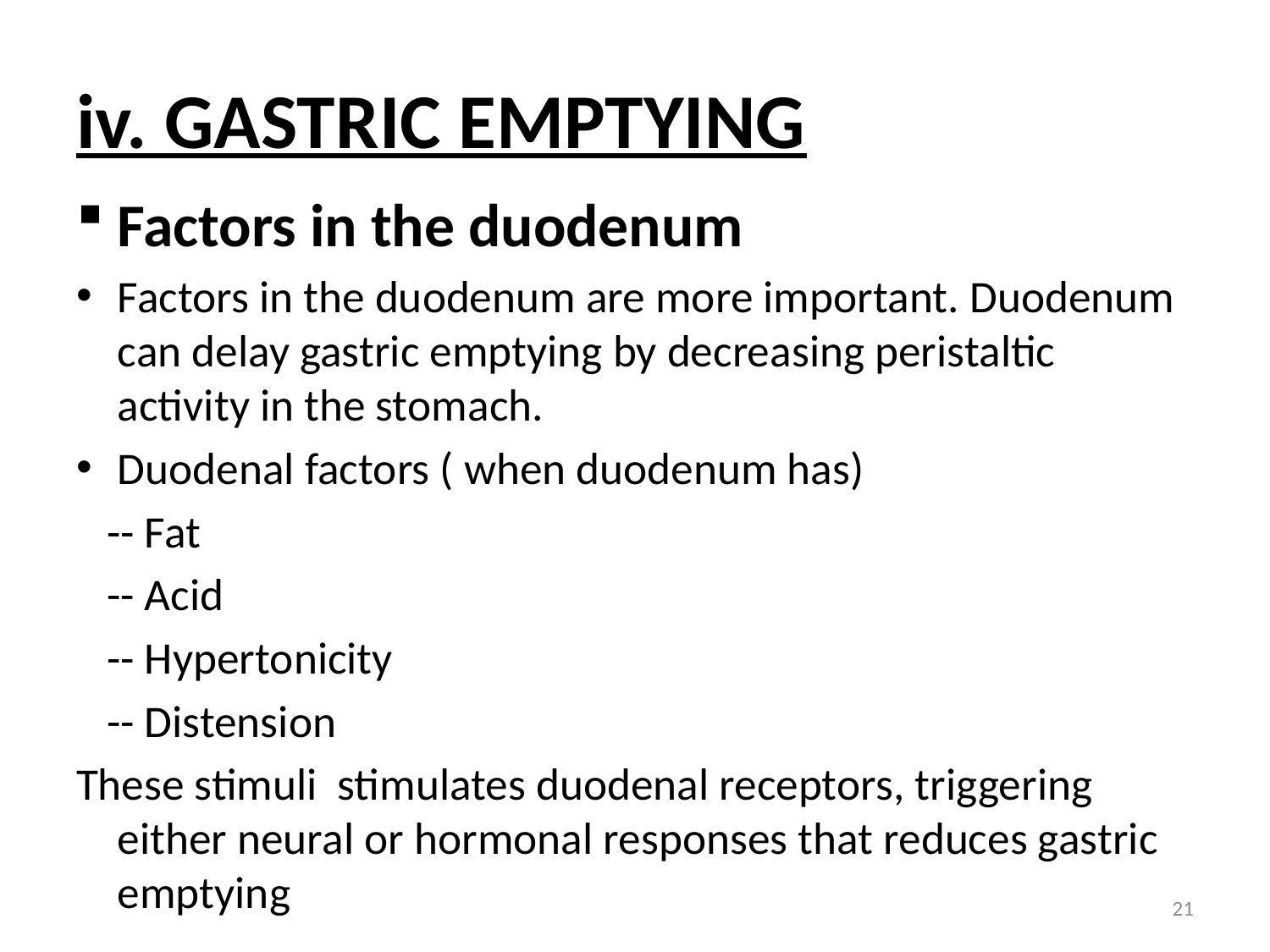

# iv. GASTRIC EMPTYING
Factors in the duodenum
Factors in the duodenum are more important. Duodenum can delay gastric emptying by decreasing peristaltic activity in the stomach.
Duodenal factors ( when duodenum has)
   -- Fat
   -- Acid
   -- Hypertonicity
   -- Distension
These stimuli  stimulates duodenal receptors, triggering either neural or hormonal responses that reduces gastric emptying
21